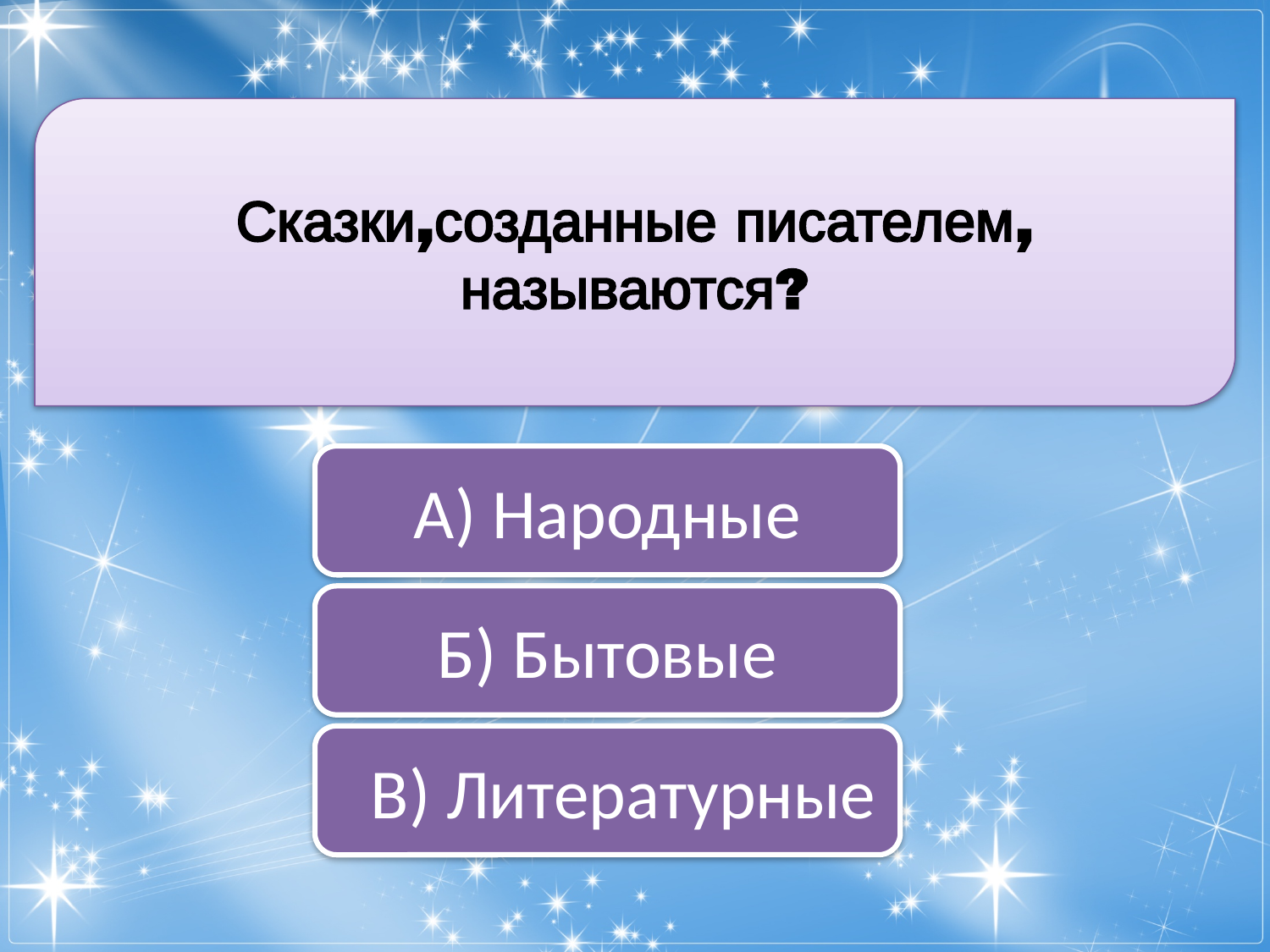

Сказки,созданные писателем, называются?
А) Народные
Б) Бытовые
  В) Литературные